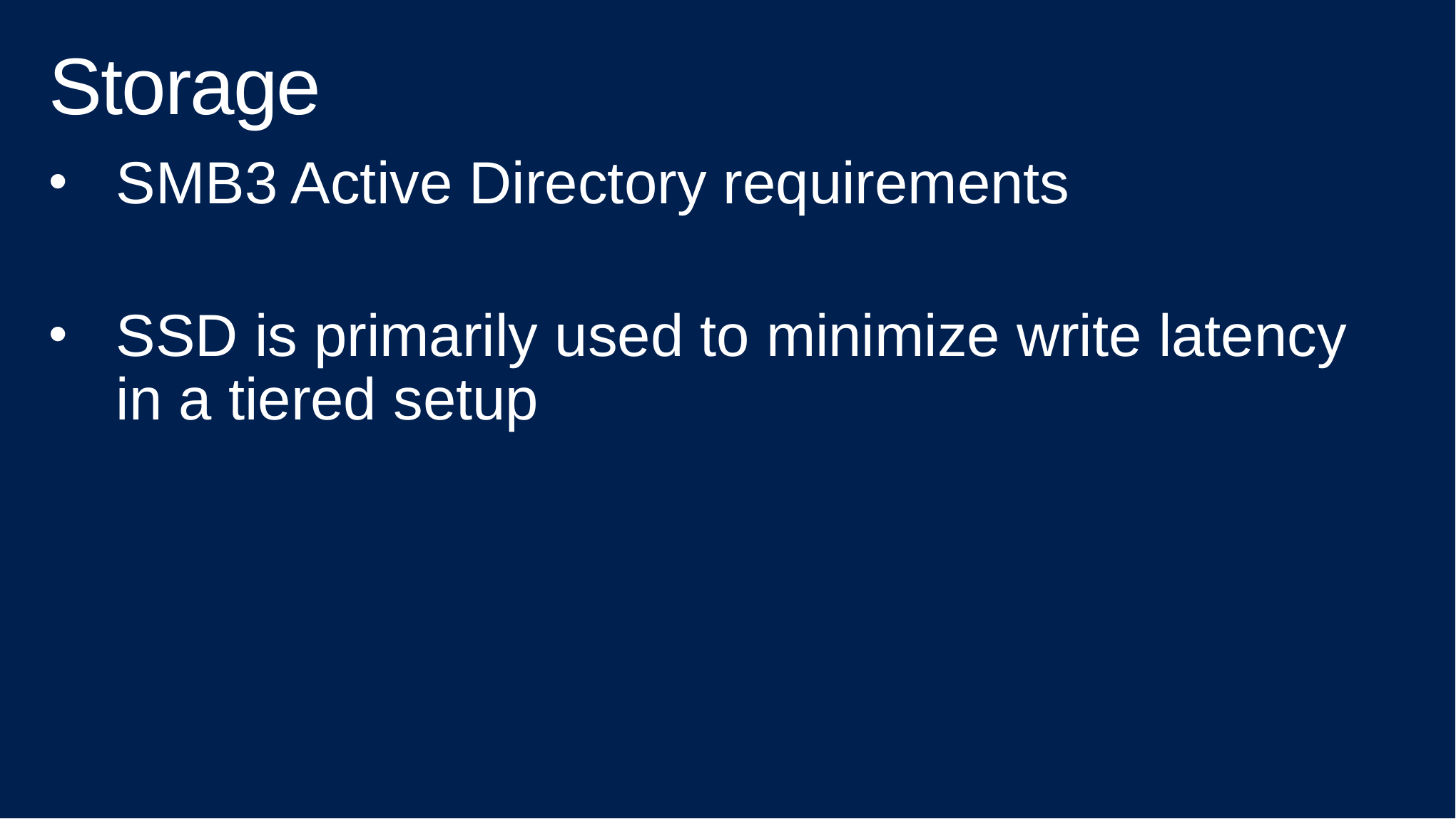

# Storage
SMB3 Active Directory requirements

SSD is primarily used to minimize write latency in a tiered setup